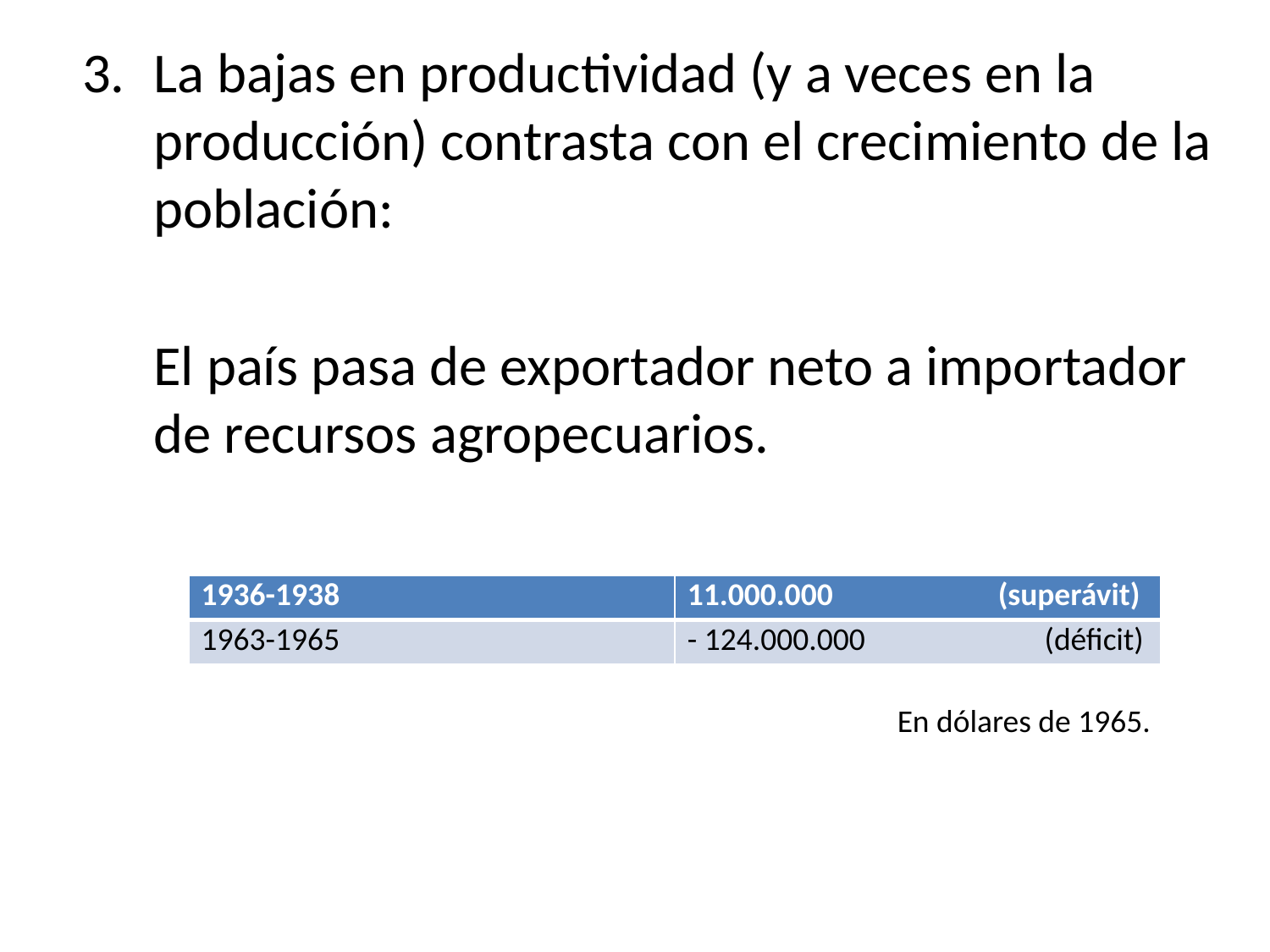

La bajas en productividad (y a veces en la  producción) contrasta con el crecimiento de la población:

	El país pasa de exportador neto a importador de recursos agropecuarios.

| 1936-1938 | 11.000.000 (superávit) |
| --- | --- |
| 1963-1965 | - 124.000.000 (déficit) |
En dólares de 1965.